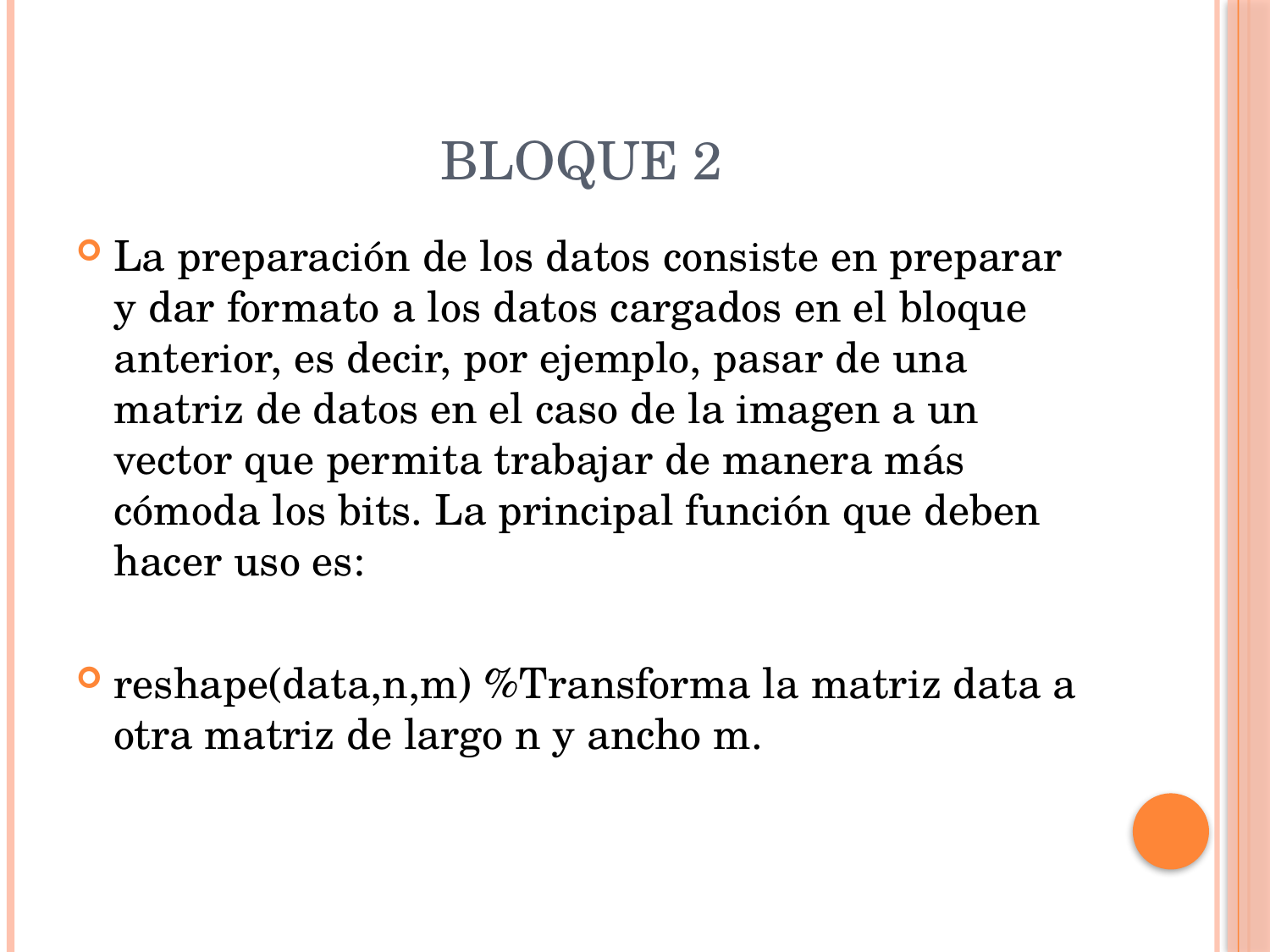

# Bloque 2
La preparación de los datos consiste en preparar y dar formato a los datos cargados en el bloque anterior, es decir, por ejemplo, pasar de una matriz de datos en el caso de la imagen a un vector que permita trabajar de manera más cómoda los bits. La principal función que deben hacer uso es:

reshape(data,n,m) %Transforma la matriz data a otra matriz de largo n y ancho m.